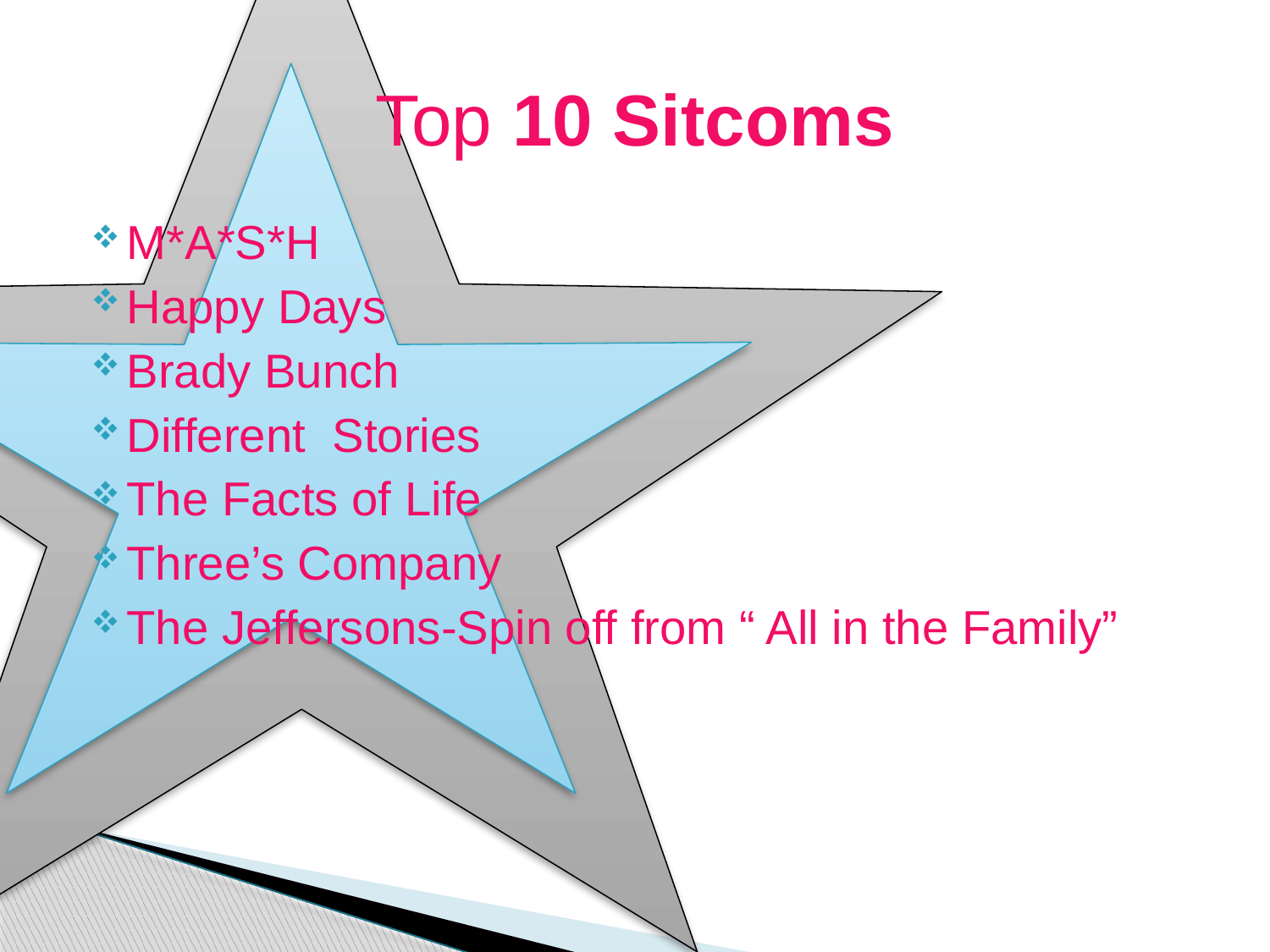

# Top 10 Sitcoms

M*A*S*H
Happy Days
Brady Bunch
Different  Stories
The Facts of Life
Three’s Company
The Jeffersons-Spin off from “ All in the Family”